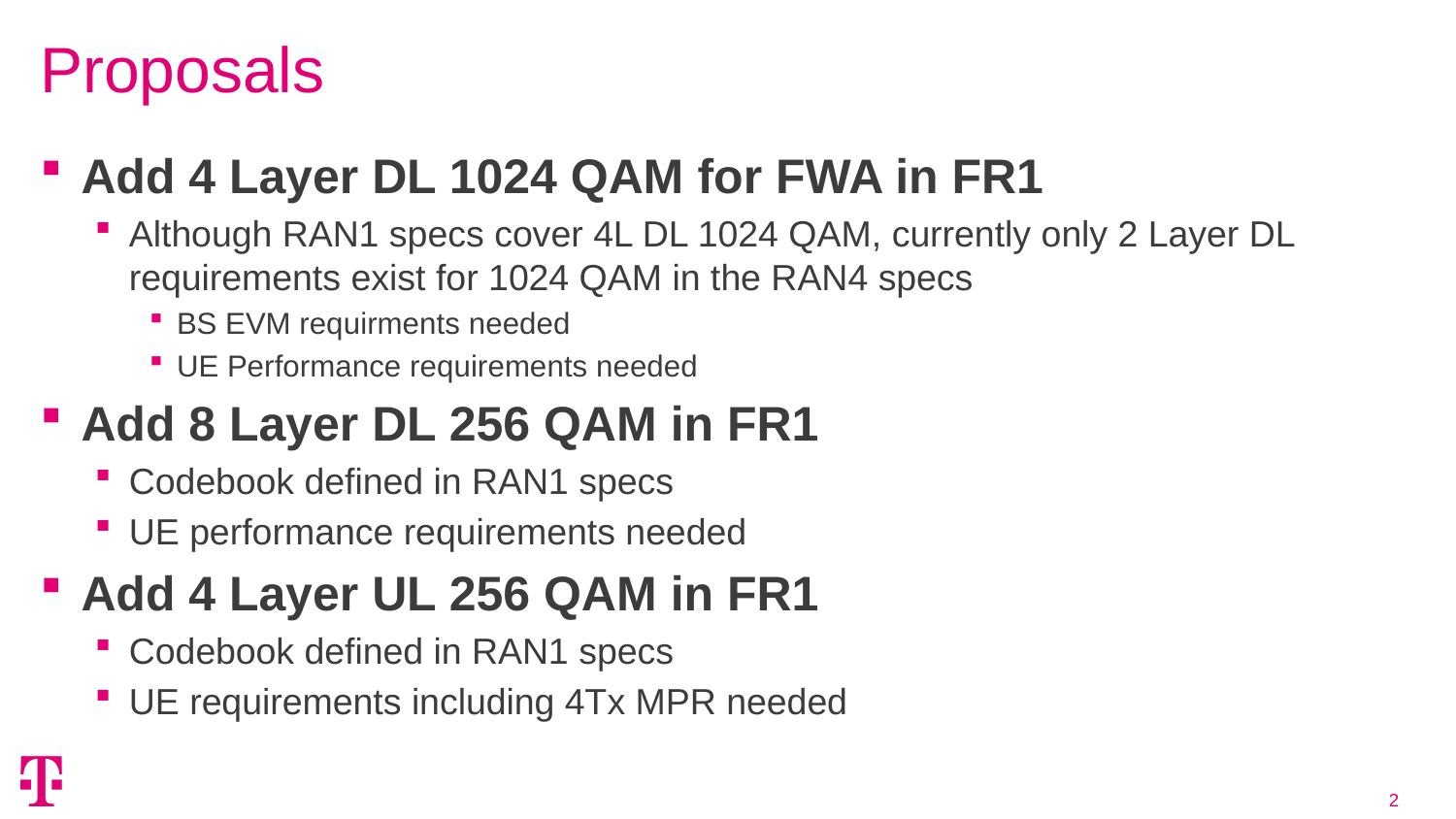

# Proposals
Add 4 Layer DL 1024 QAM for FWA in FR1
Although RAN1 specs cover 4L DL 1024 QAM, currently only 2 Layer DL requirements exist for 1024 QAM in the RAN4 specs
BS EVM requirments needed
UE Performance requirements needed
Add 8 Layer DL 256 QAM in FR1
Codebook defined in RAN1 specs
UE performance requirements needed
Add 4 Layer UL 256 QAM in FR1
Codebook defined in RAN1 specs
UE requirements including 4Tx MPR needed